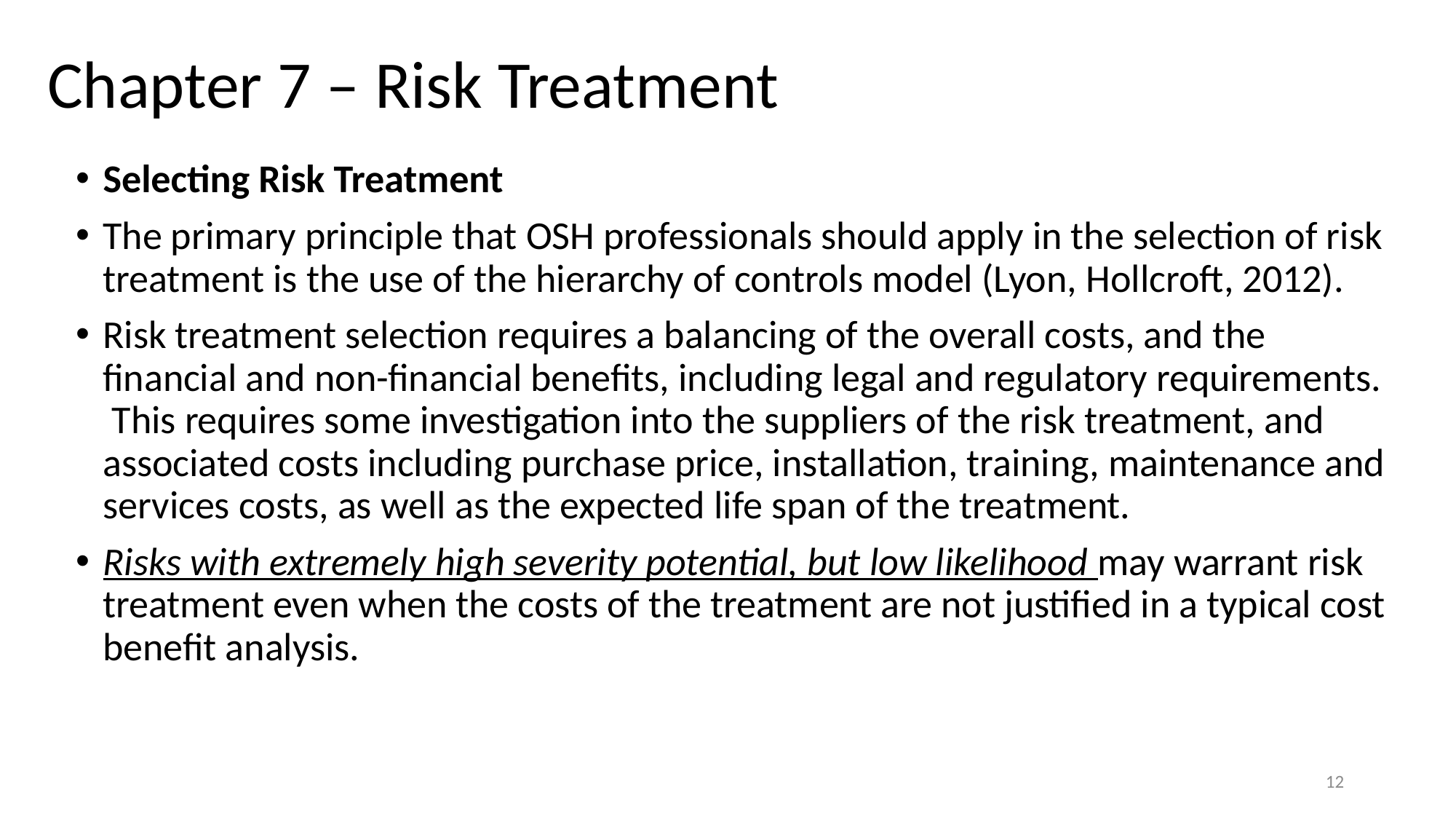

# Chapter 7 – Risk Treatment
Selecting Risk Treatment
The primary principle that OSH professionals should apply in the selection of risk treatment is the use of the hierarchy of controls model (Lyon, Hollcroft, 2012).
Risk treatment selection requires a balancing of the overall costs, and the financial and non-financial benefits, including legal and regulatory requirements.  This requires some investigation into the suppliers of the risk treatment, and associated costs including purchase price, installation, training, maintenance and services costs, as well as the expected life span of the treatment.
Risks with extremely high severity potential, but low likelihood may warrant risk treatment even when the costs of the treatment are not justified in a typical cost benefit analysis.
12